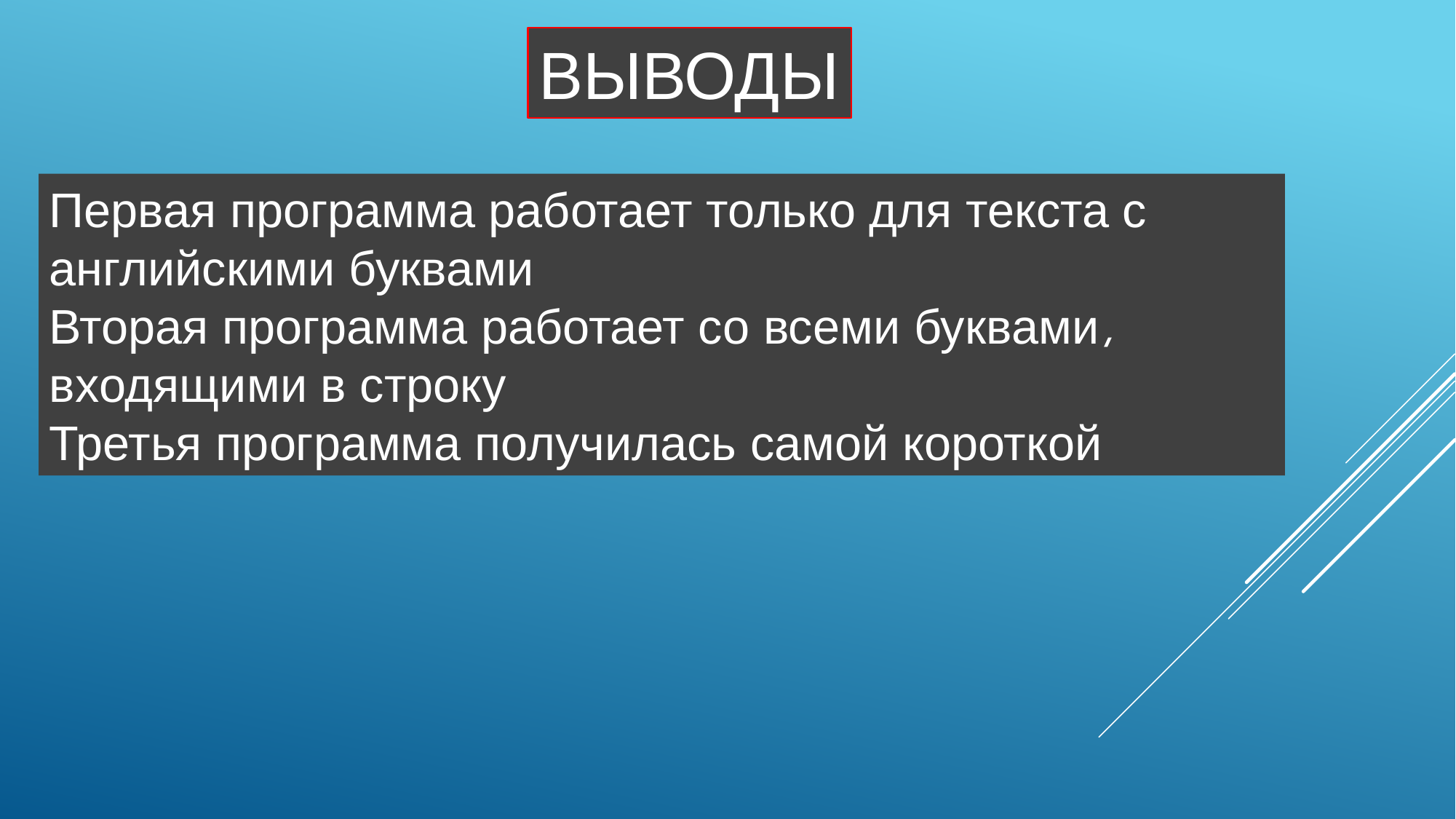

ВЫВОДЫ
Первая программа работает только для текста с английскими буквами
Вторая программа работает со всеми буквами, входящими в строку
Третья программа получилась самой короткой